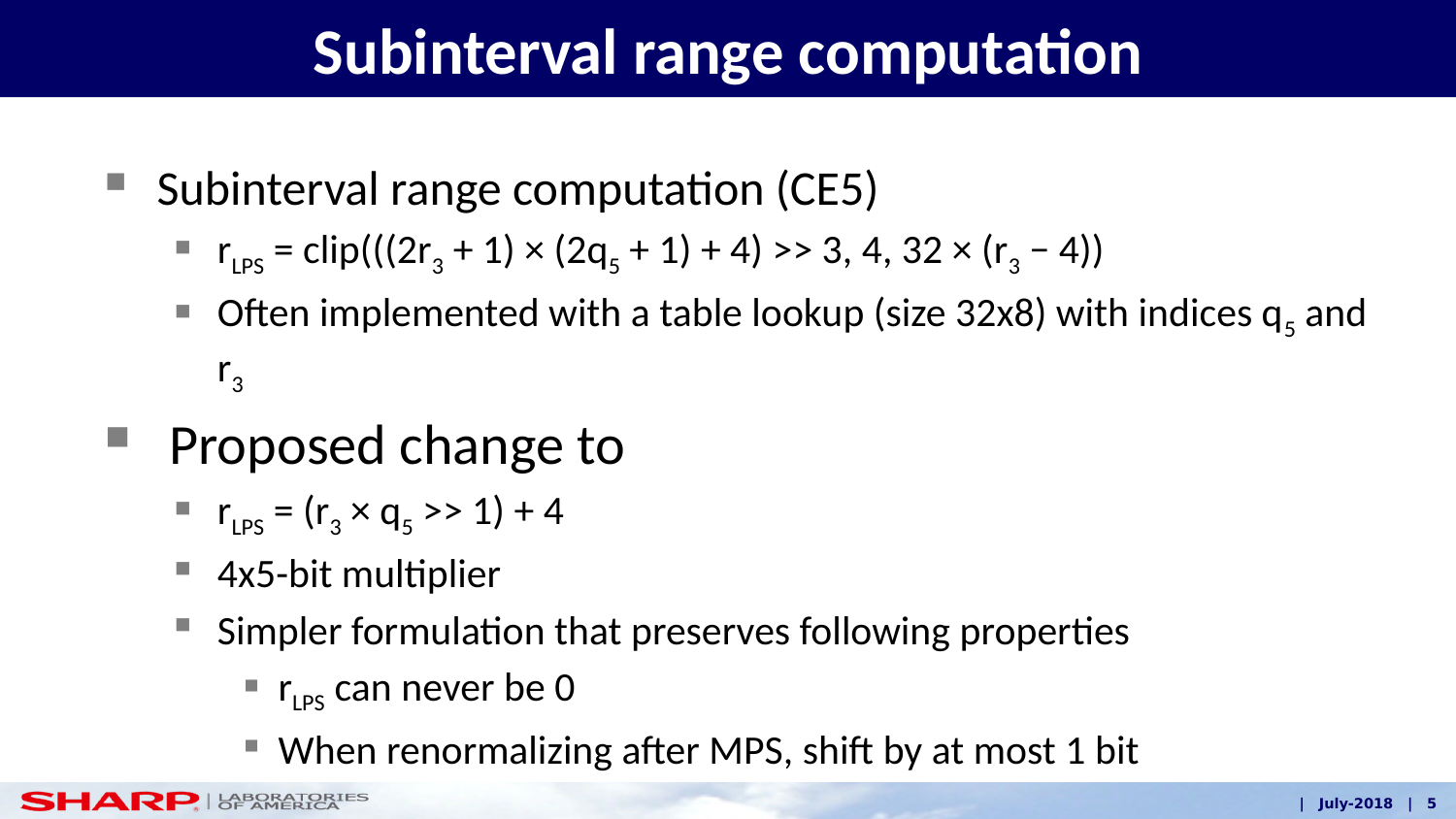

# Subinterval range computation
Subinterval range computation (CE5)
rLPS = clip(((2r3 + 1) × (2q5 + 1) + 4) >> 3, 4, 32 × (r3 − 4))
Often implemented with a table lookup (size 32x8) with indices q5 and r3
 Proposed change to
rLPS = (r3 × q5 >> 1) + 4
4x5-bit multiplier
Simpler formulation that preserves following properties
rLPS can never be 0
When renormalizing after MPS, shift by at most 1 bit